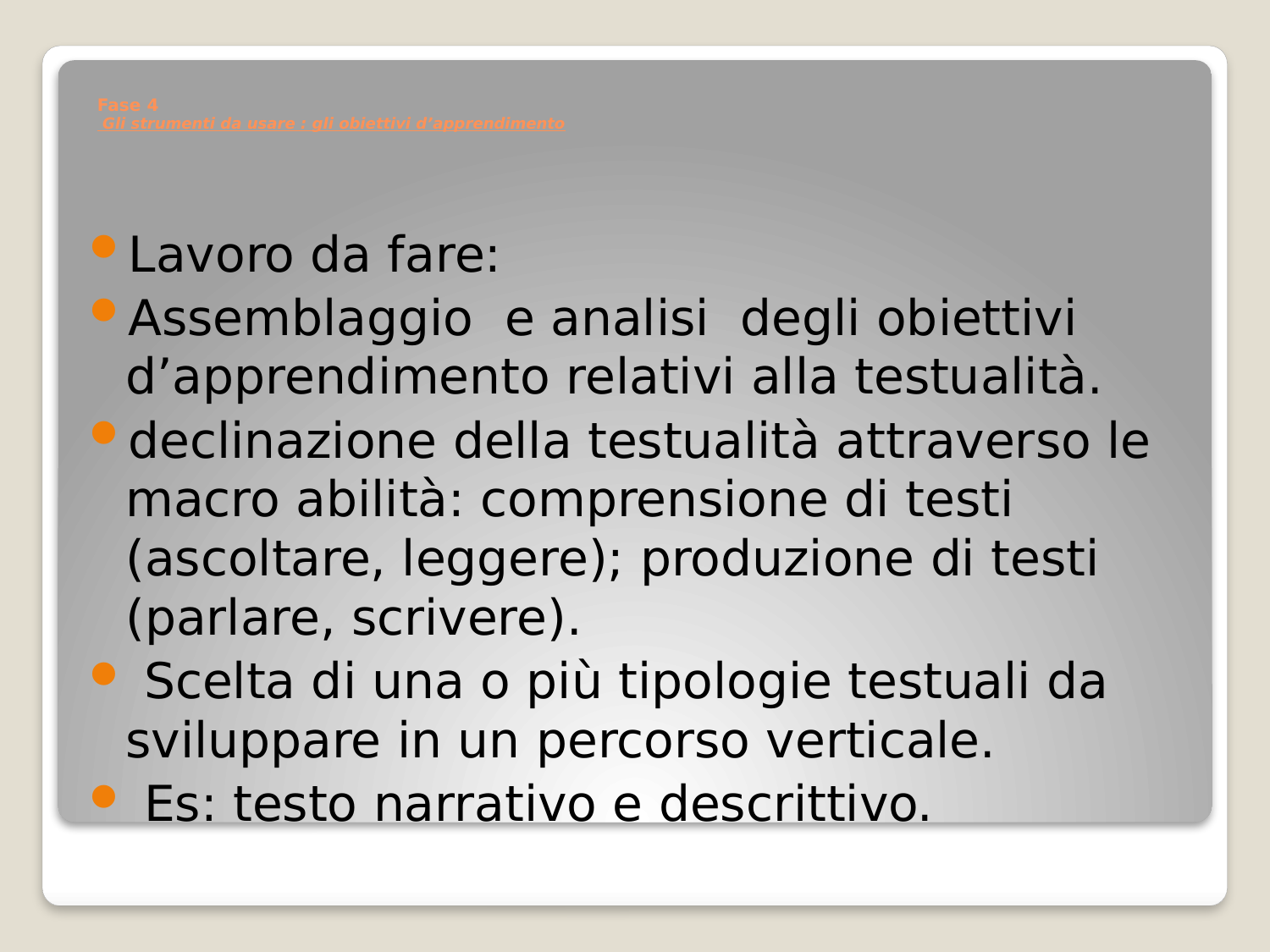

# Fase 4 Gli strumenti da usare : gli obiettivi d’apprendimento

Lavoro da fare:
Assemblaggio  e analisi  degli obiettivi d’apprendimento relativi alla testualità.
declinazione della testualità attraverso le macro abilità: comprensione di testi (ascoltare, leggere); produzione di testi (parlare, scrivere).
 Scelta di una o più tipologie testuali da sviluppare in un percorso verticale.
 Es: testo narrativo e descrittivo.